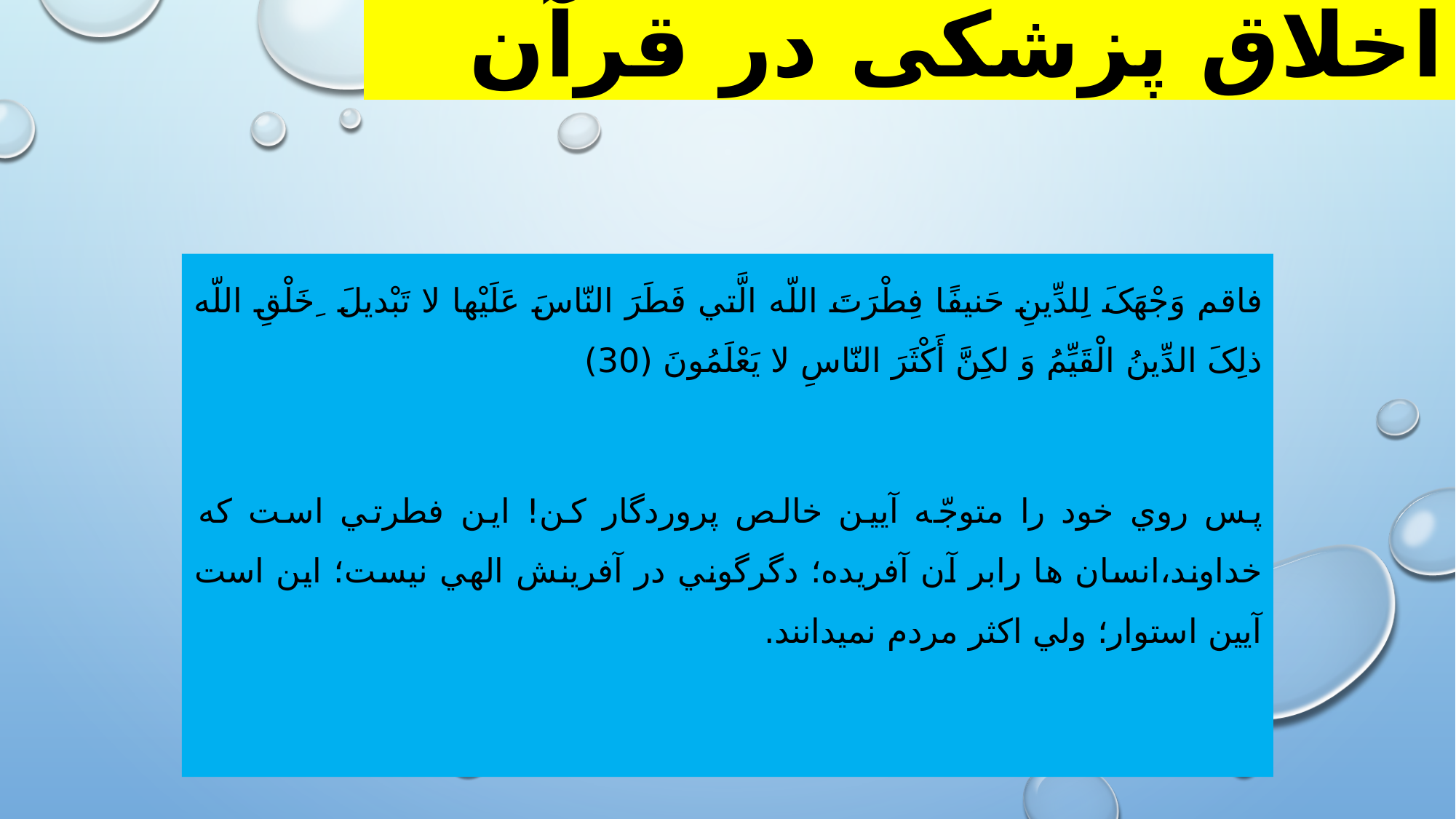

# اخلاق پزشکی در قرآن
فاقم وَجْهَکَ لِلدِّینِ حَنیفًا فِطْرَتَ اللّه الَّتي فَطَرَ النّاسَ عَلَیْھا لا تَبْدیلَ  ِخَلْقِ اللّه ذلِکَ الدِّینُ الْقَیِّمُ وَ لکِنَّ أَکْثَرَ النّاسِ لا یَعْلَمُونَ (30)

پس روي خود را متوجّه آیین خالص پروردگار کن! این فطرتي است که خداوند،انسان ها رابر آن آفریده؛ دگرگوني در آفرینش الهي نیست؛ این است آیین استوار؛ ولي اکثر مردم نميدانند.